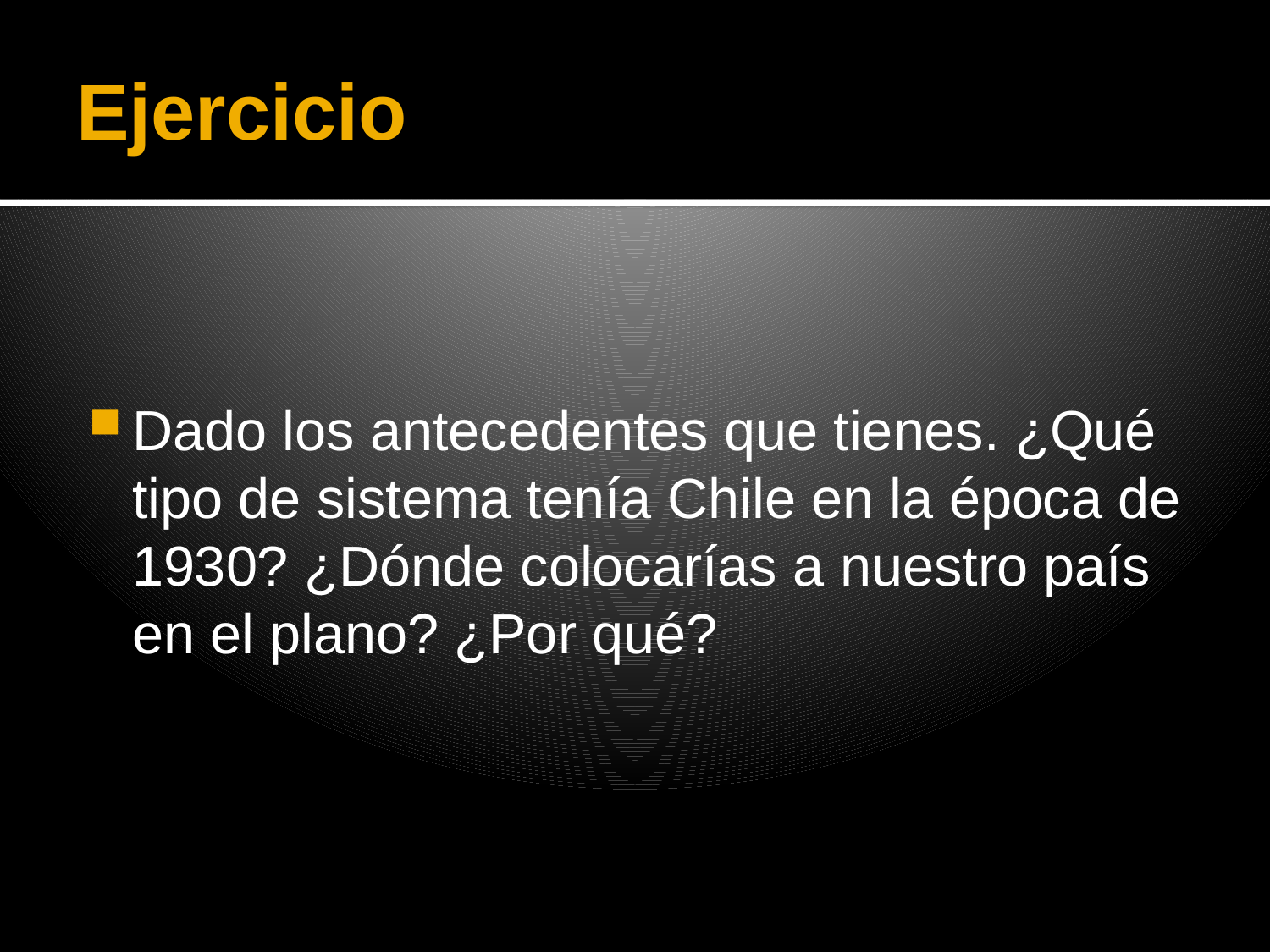

# Ejercicio

Dado los antecedentes que tienes. ¿Qué tipo de sistema tenía Chile en la época de 1930? ¿Dónde colocarías a nuestro país en el plano? ¿Por qué?